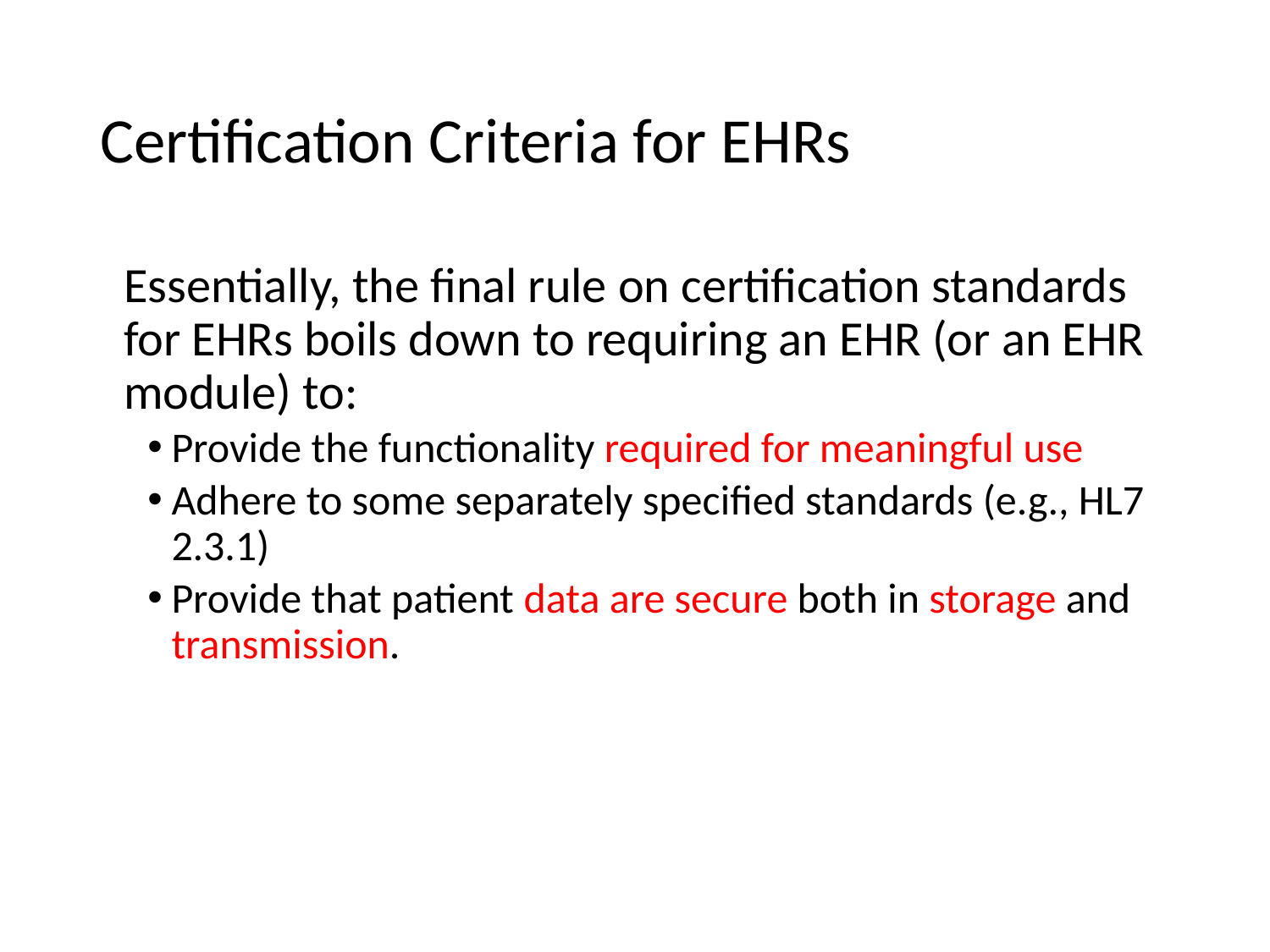

# Certification Criteria for EHRs
Essentially, the final rule on certification standards for EHRs boils down to requiring an EHR (or an EHR module) to:
Provide the functionality required for meaningful use
Adhere to some separately specified standards (e.g., HL7 2.3.1)
Provide that patient data are secure both in storage and transmission.